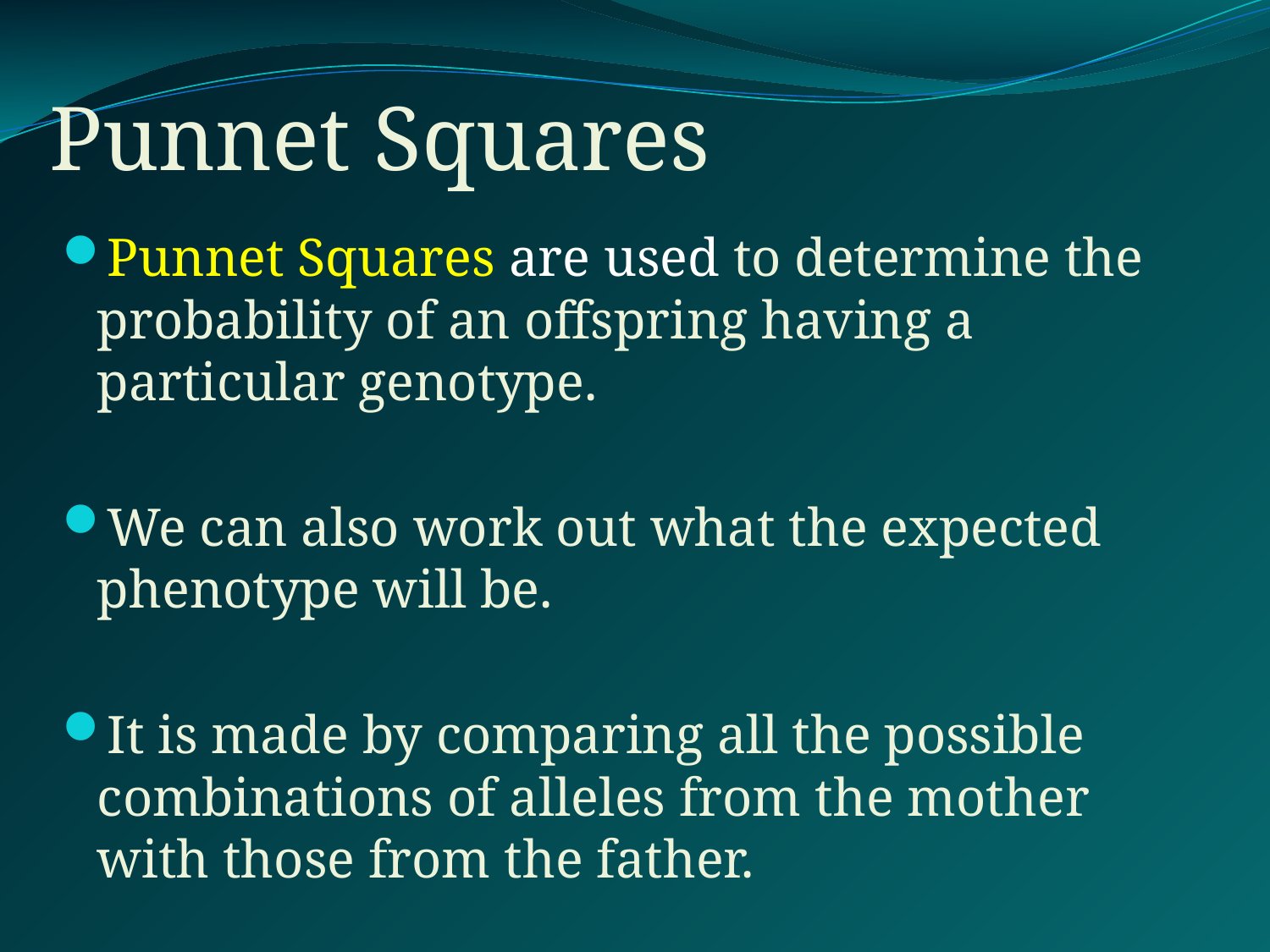

# Punnet Squares
Punnet Squares are used to determine the probability of an offspring having a particular genotype.

We can also work out what the expected phenotype will be.

It is made by comparing all the possible combinations of alleles from the mother with those from the father.